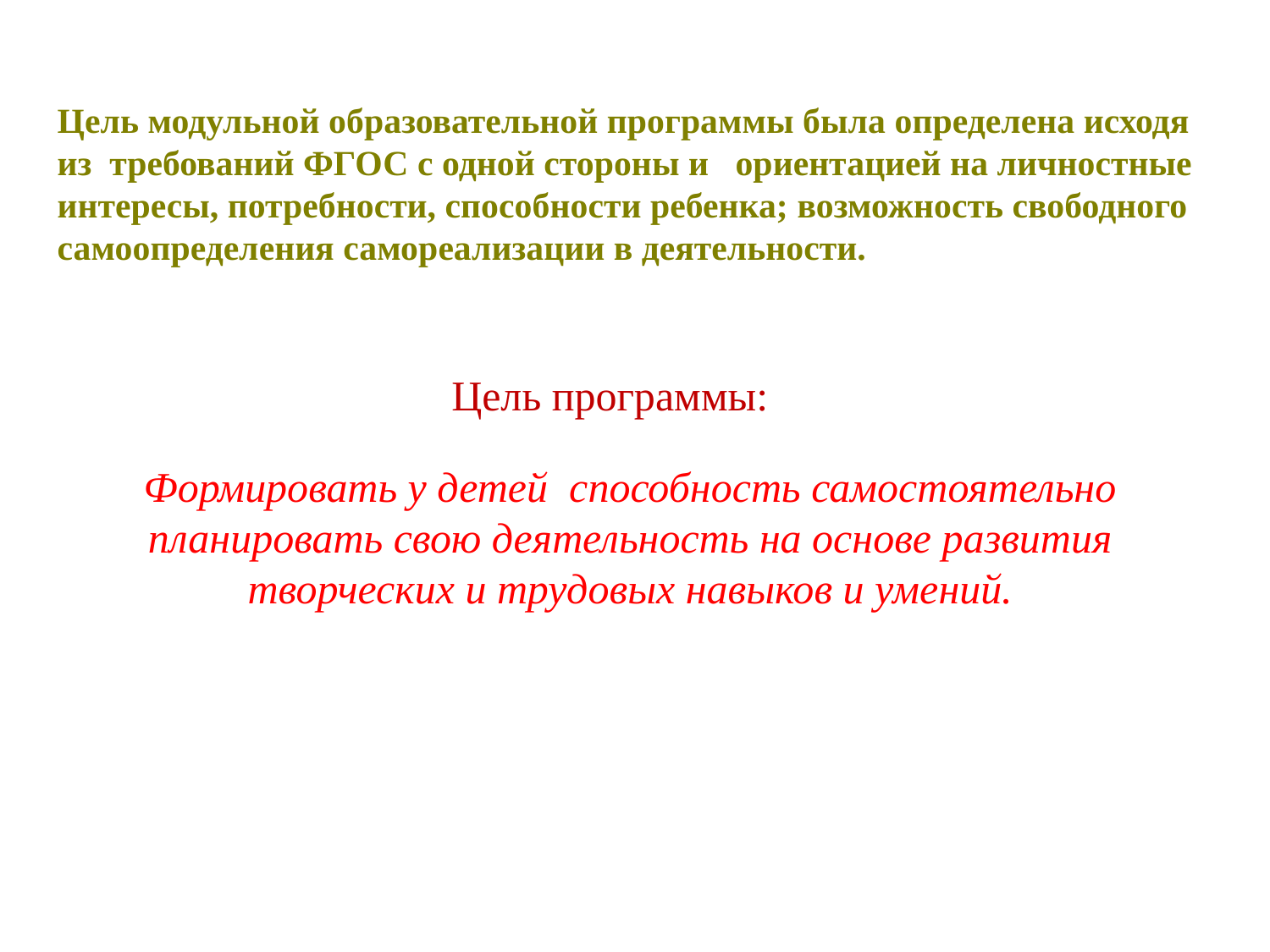

Цель модульной образовательной программы была определена исходя из  требований ФГОС с одной стороны и   ориентацией на личностные интересы, потребности, способности ребенка; возможность свободного самоопределения самореализации в деятельности.

Формировать у детей  способность самостоятельно планировать свою деятельность на основе развития творческих и трудовых навыков и умений.

Цель программы: